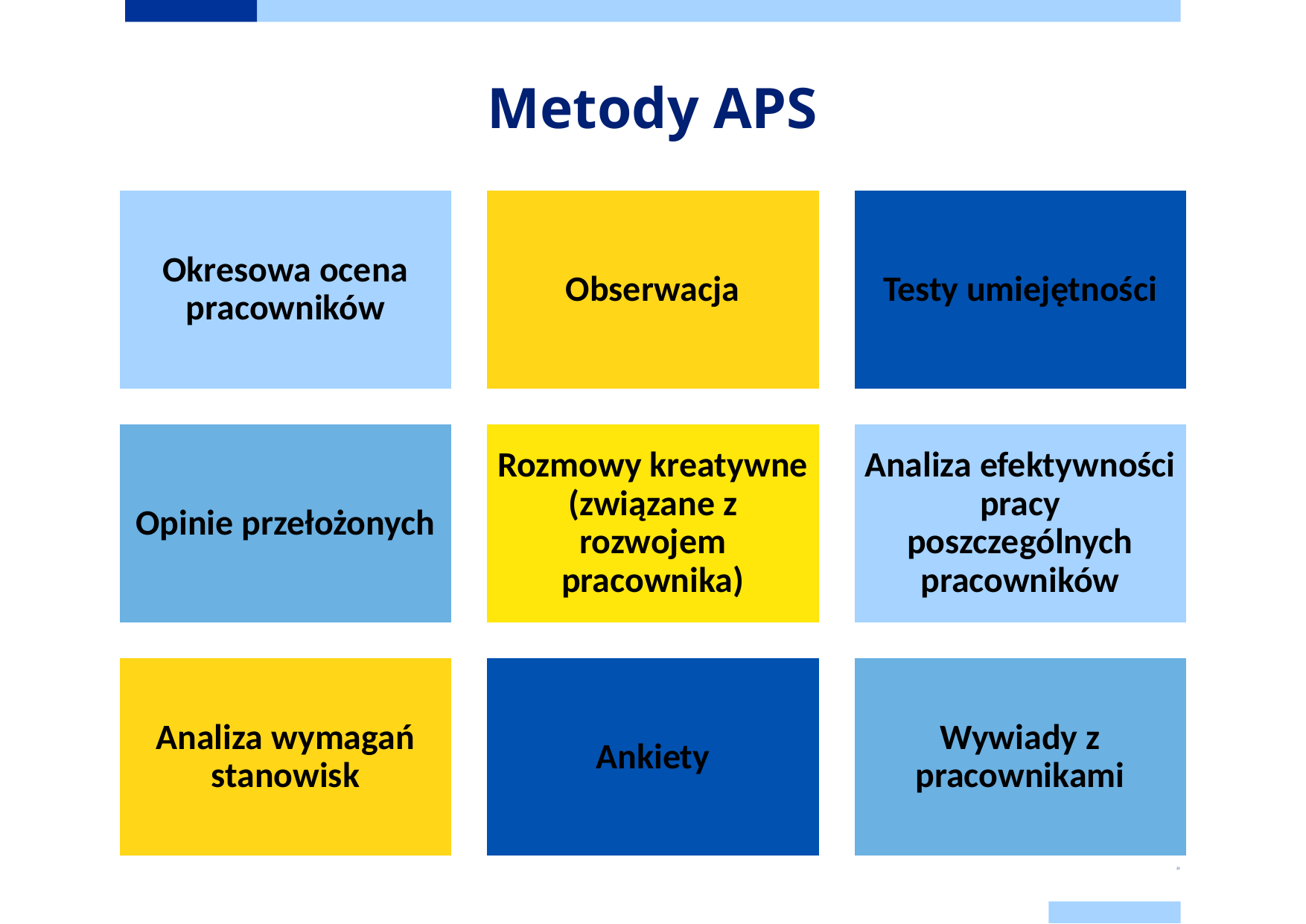

# Metody APS
Okresowa ocena pracowników
Obserwacja
Testy umiejętności
Opinie przełożonych
Rozmowy kreatywne (związane z rozwojem pracownika)
Analiza efektywności pracy poszczególnych pracowników
Analiza wymagań stanowisk
Ankiety
Wywiady z pracownikami
31